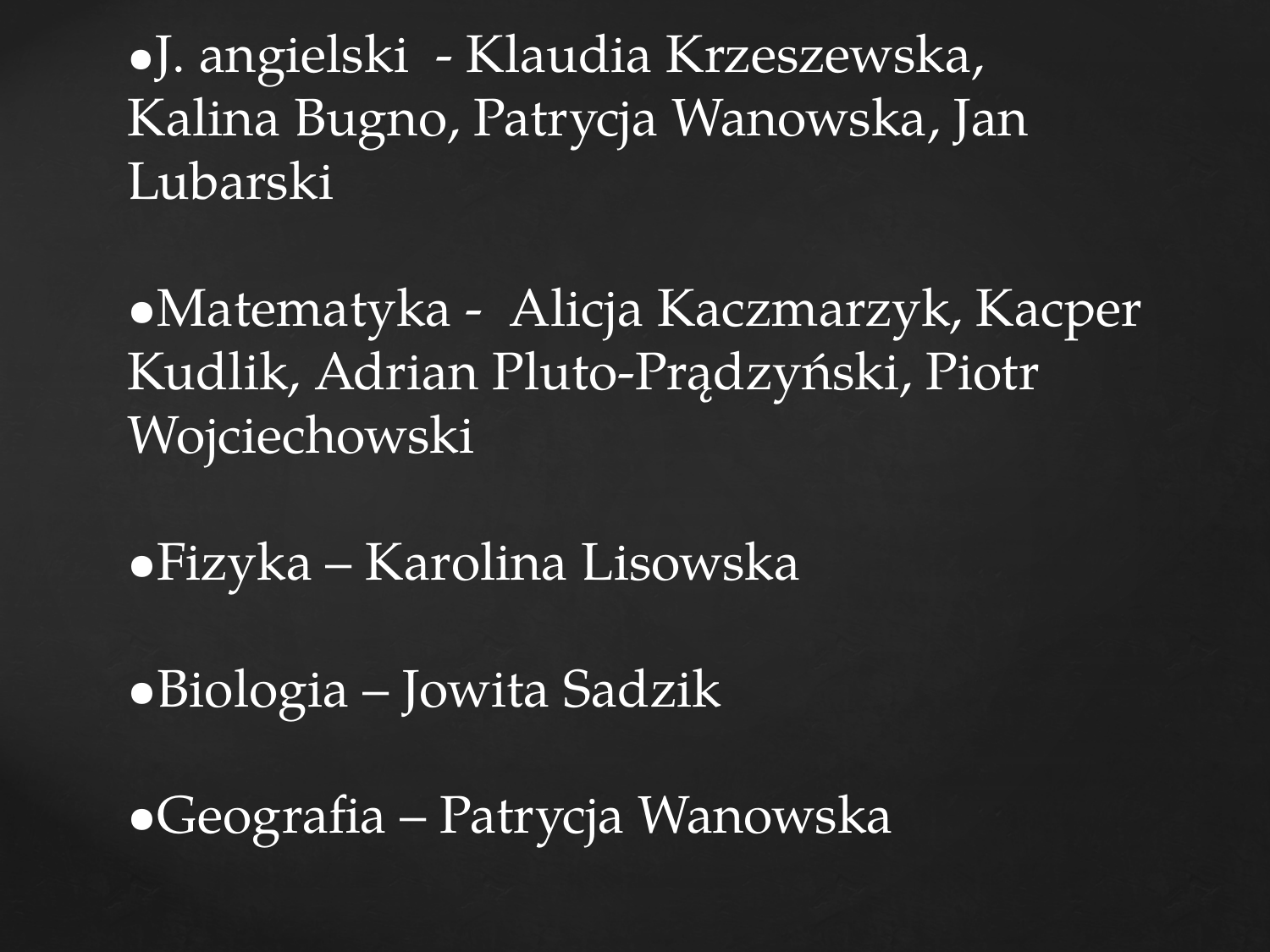

# •J. angielski  - Klaudia Krzeszewska, Kalina Bugno, Patrycja Wanowska, Jan Lubarski •Matematyka -  Alicja Kaczmarzyk, Kacper Kudlik, Adrian Pluto-Prądzyński, Piotr Wojciechowski •Fizyka – Karolina Lisowska •Biologia – Jowita Sadzik •Geografia – Patrycja Wanowska